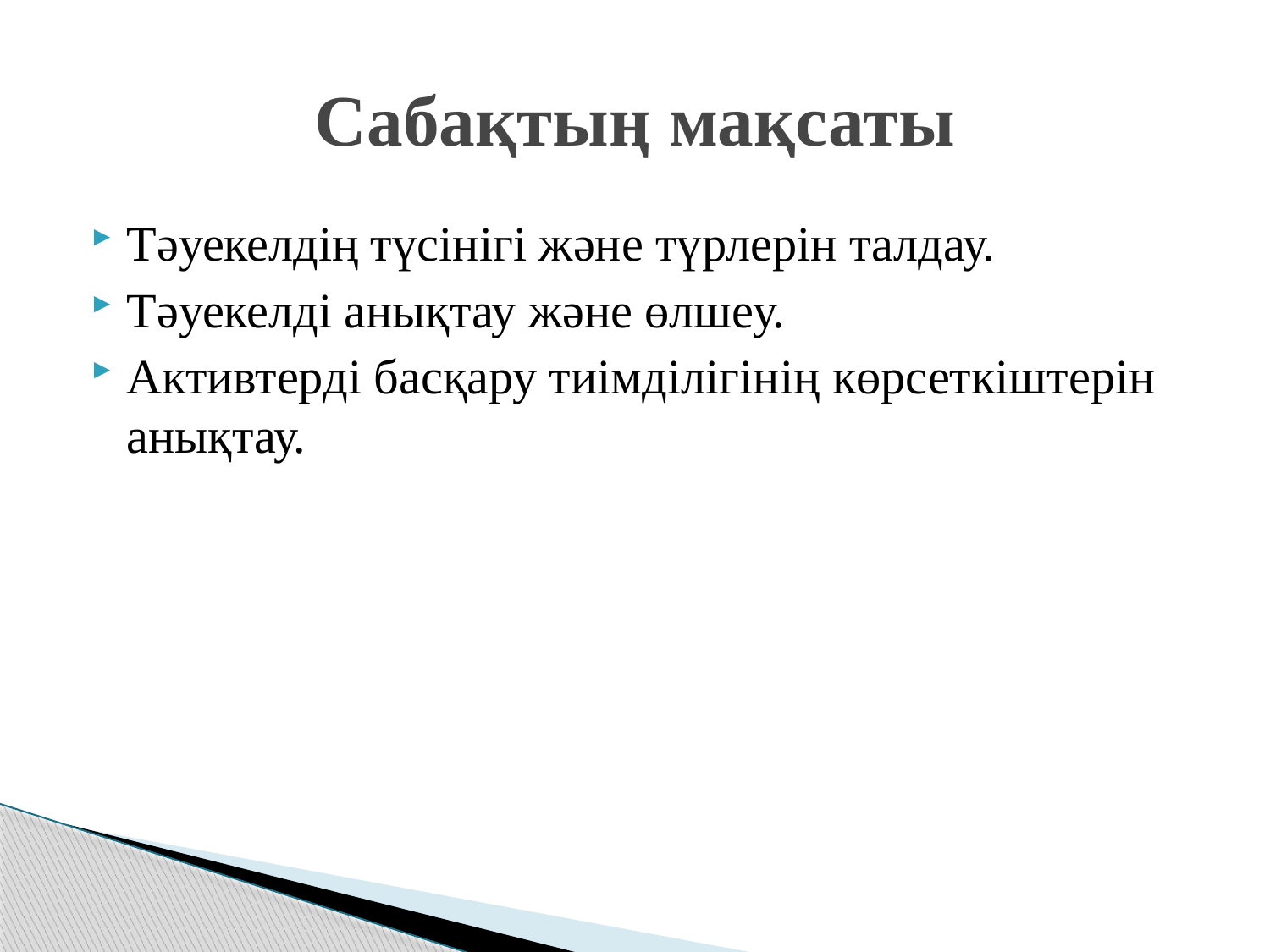

# Сабақтың мақсаты
Тәуекелдің түсінігі және түрлерін талдау.
Тәуекелді анықтау және өлшеу.
Активтерді басқару тиімділігінің көрсеткіштерін анықтау.